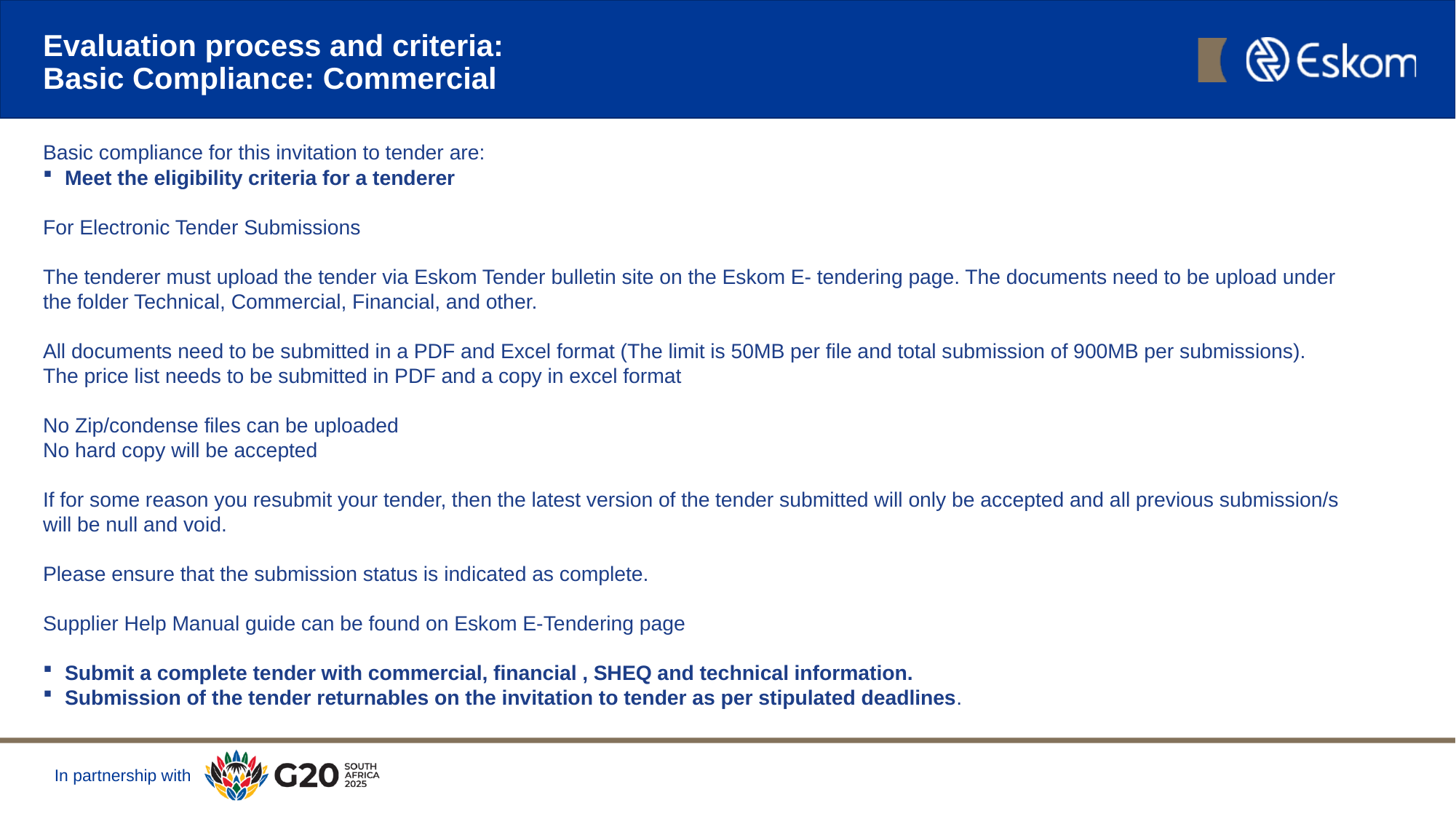

Evaluation process and criteria:
Basic Compliance: Commercial
Basic compliance for this invitation to tender are:
Meet the eligibility criteria for a tenderer

For Electronic Tender Submissions

The tenderer must upload the tender via Eskom Tender bulletin site on the Eskom E- tendering page. The documents need to be upload under the folder Technical, Commercial, Financial, and other.

All documents need to be submitted in a PDF and Excel format (The limit is 50MB per file and total submission of 900MB per submissions). The price list needs to be submitted in PDF and a copy in excel format

No Zip/condense files can be uploaded
No hard copy will be accepted

If for some reason you resubmit your tender, then the latest version of the tender submitted will only be accepted and all previous submission/s will be null and void.

Please ensure that the submission status is indicated as complete.

Supplier Help Manual guide can be found on Eskom E-Tendering page

Submit a complete tender with commercial, financial , SHEQ and technical information.
Submission of the tender returnables on the invitation to tender as per stipulated deadlines.